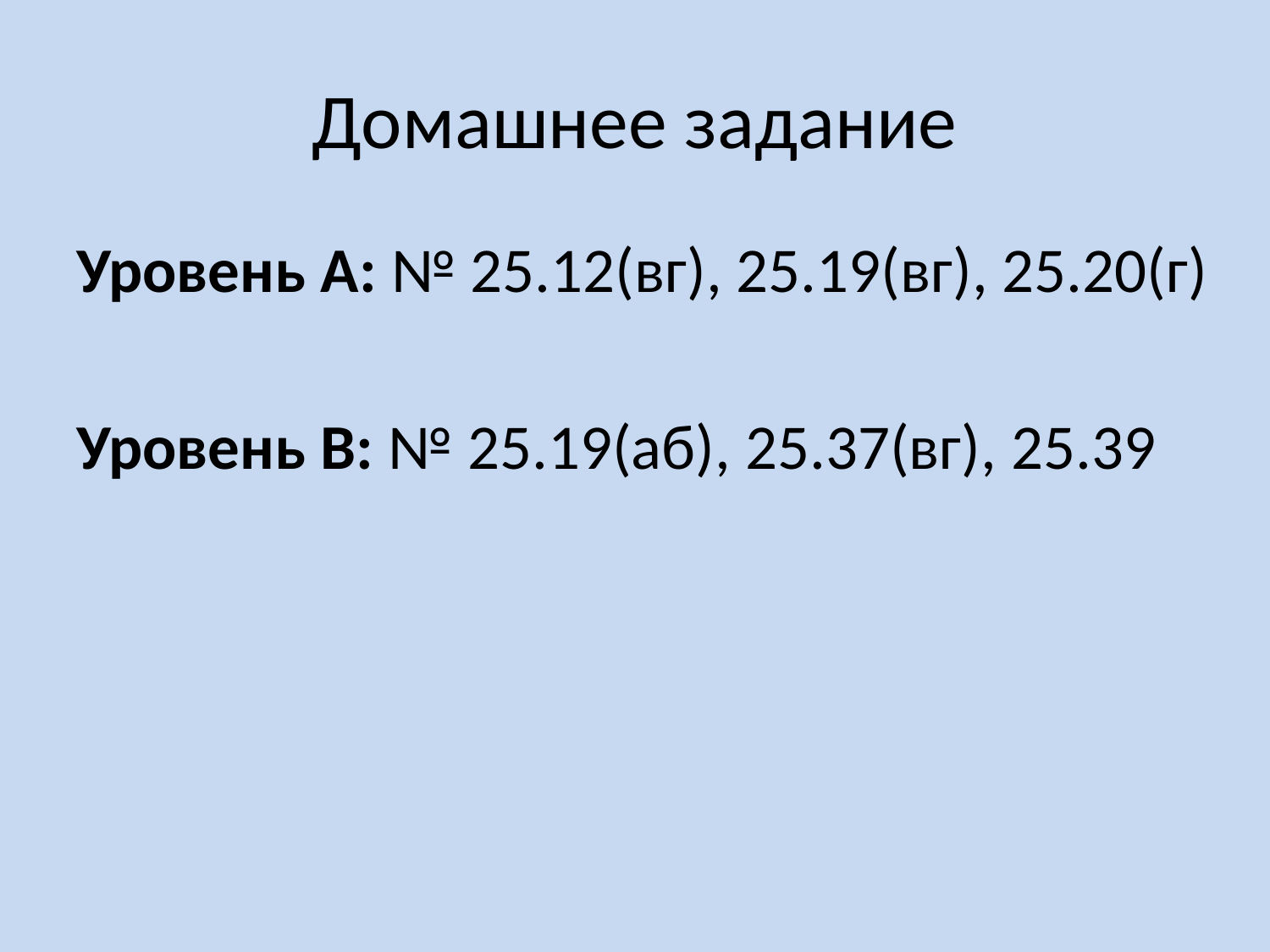

# Домашнее задание
Уровень А: № 25.12(вг), 25.19(вг), 25.20(г)

Уровень В: № 25.19(аб), 25.37(вг), 25.39